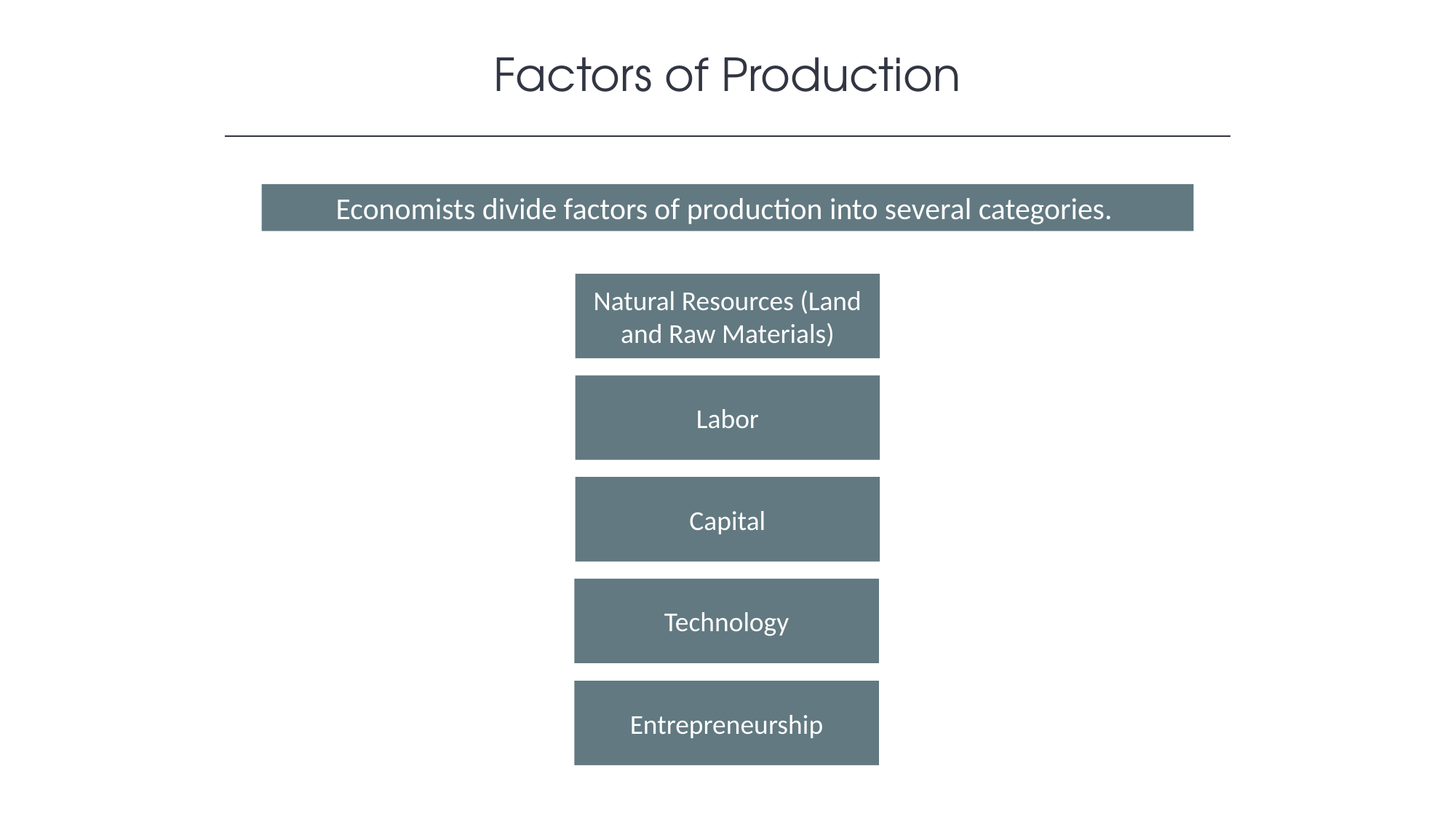

Factors of Production
Economists divide factors of production into several categories.
Natural Resources (Land and Raw Materials)
Labor
Capital
Technology
Entrepreneurship